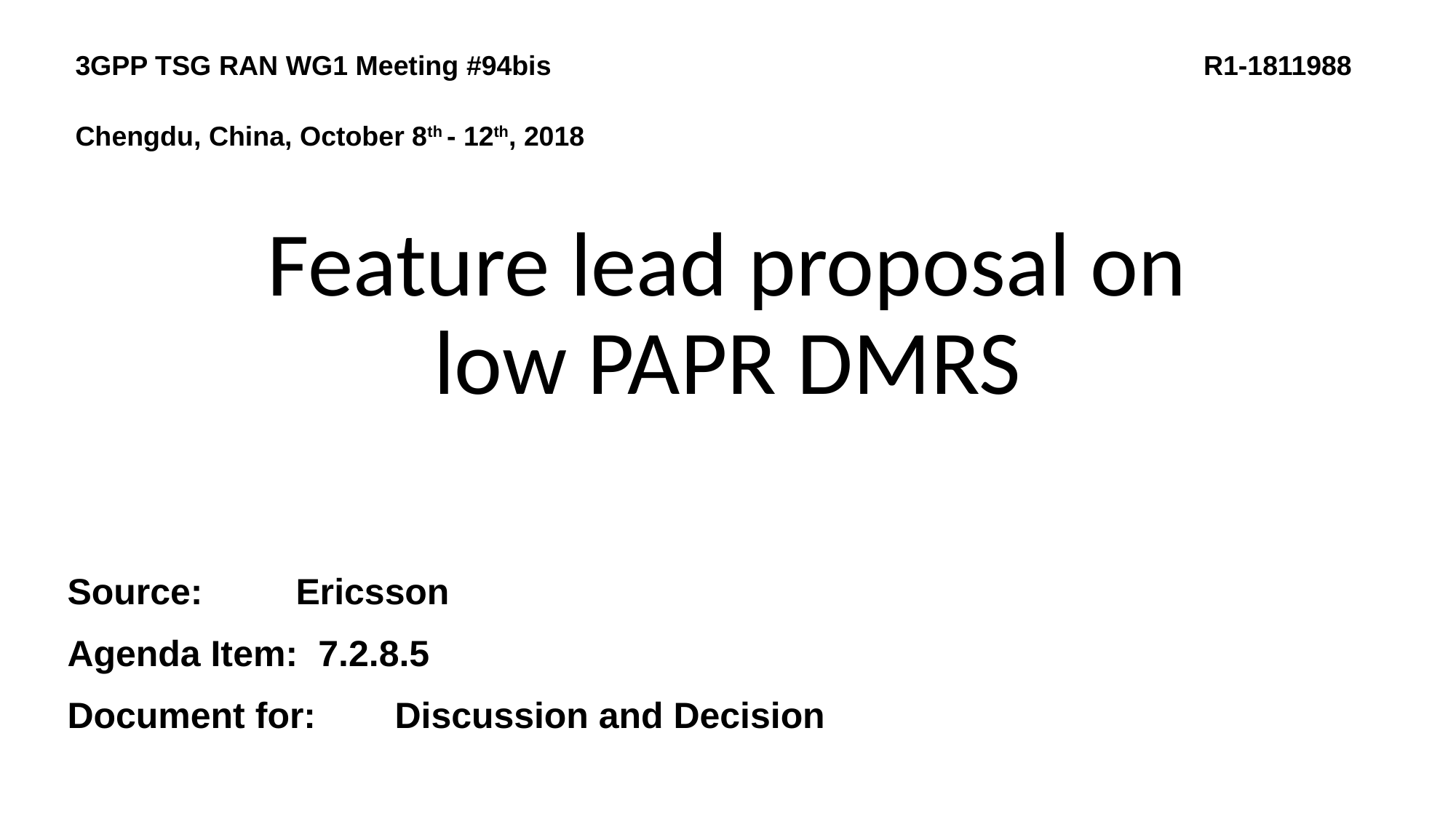

3GPP TSG RAN WG1 Meeting #94bis                                            			R1-1811988
Chengdu, China, October 8th - 12th, 2018
# Feature lead proposal on low PAPR DMRS
Source:	 Ericsson
Agenda Item:  7.2.8.5
Document for:	Discussion and Decision